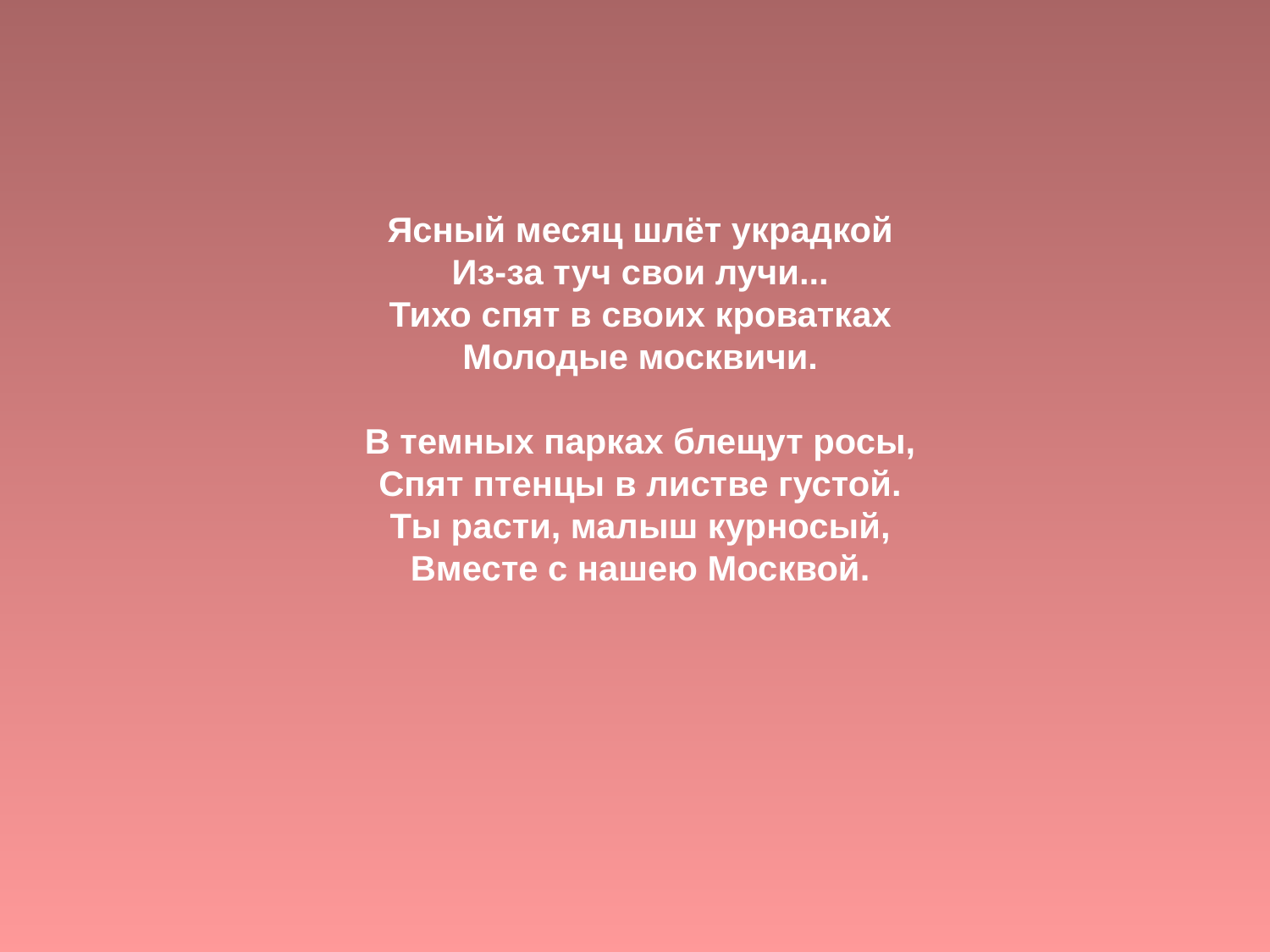

Ясный месяц шлёт украдкой
Из-за туч свои лучи...
Тихо спят в своих кроватках
Молодые москвичи.
В темных парках блещут росы,
Спят птенцы в листве густой.
Ты расти, малыш курносый,
Вместе с нашею Москвой.